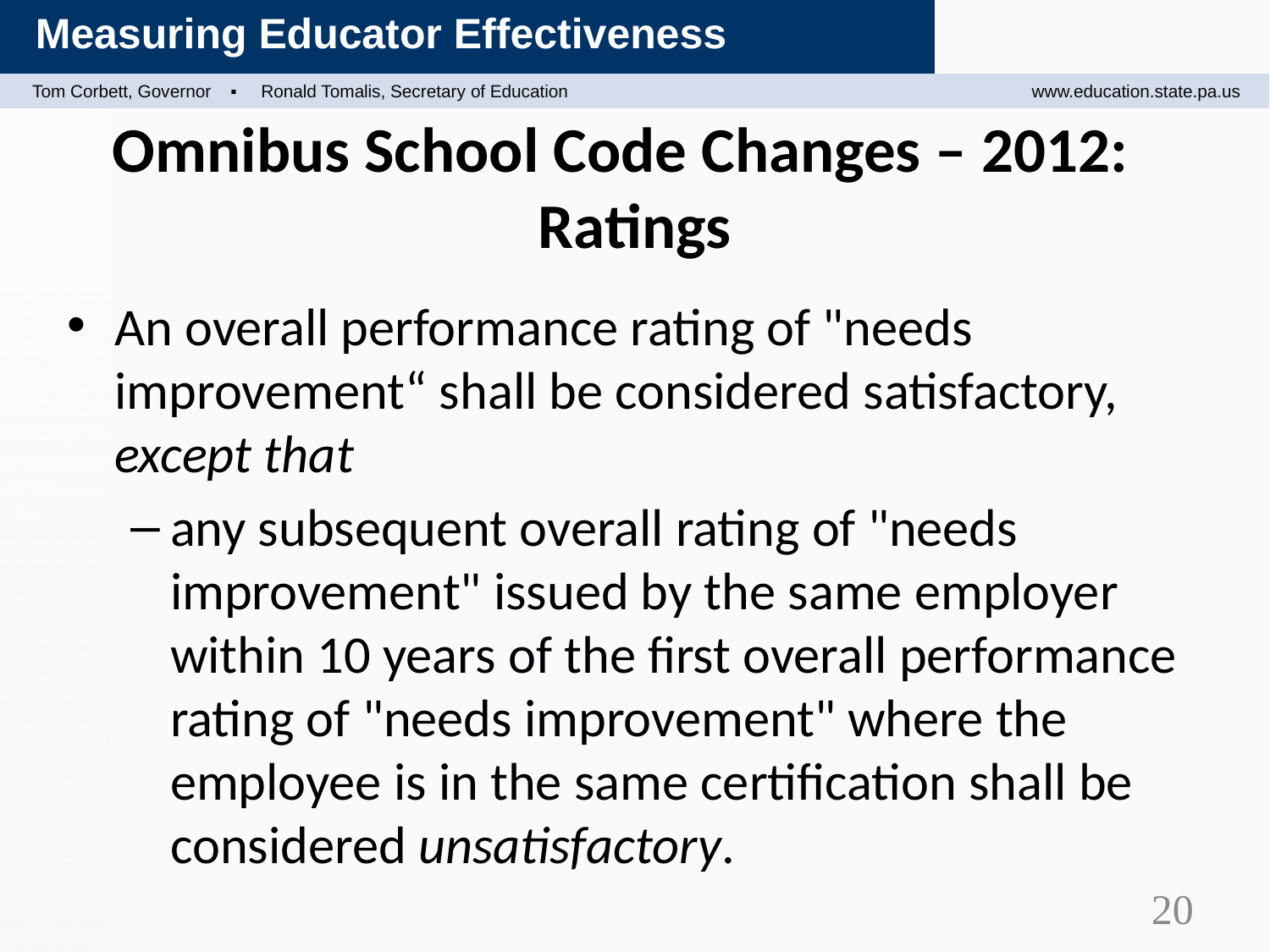

# Omnibus School Code Changes – 2012: Ratings
An overall performance rating of "needs improvement“ shall be considered satisfactory, except that
any subsequent overall rating of "needs improvement" issued by the same employer within 10 years of the first overall performance rating of "needs improvement" where the employee is in the same certification shall be considered unsatisfactory.
20